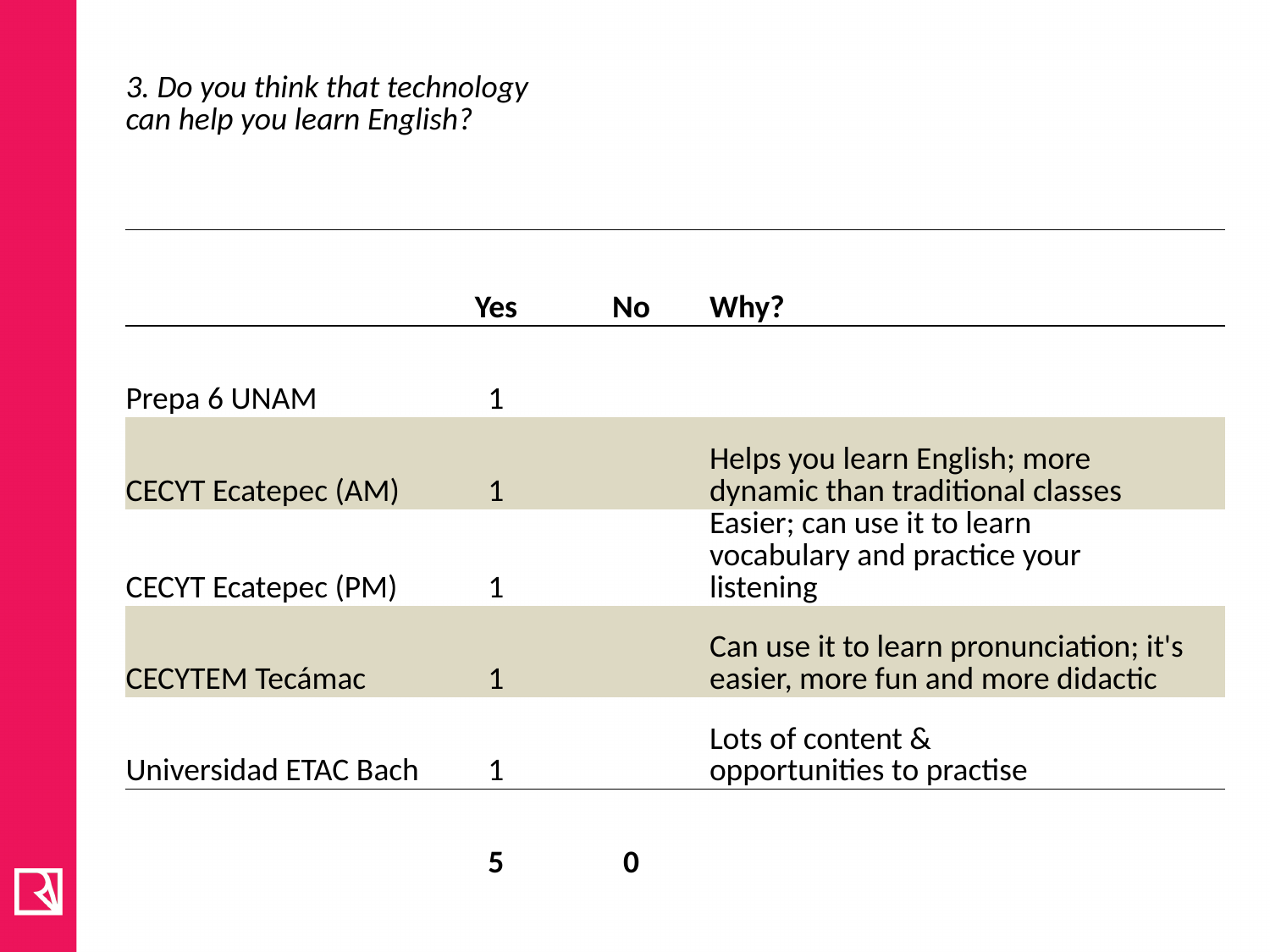

| 3. Do you think that technology can help you learn English? |  |  |  |  |  |  |  |
| --- | --- | --- | --- | --- | --- | --- | --- |
|  |  |  |  |  |  |  |  |
|  | Yes | No | Why? |  |  |  |  |
| Prepa 6 UNAM | 1 |  |  |  |  |  |  |
| CECYT Ecatepec (AM) | 1 |  | Helps you learn English; more dynamic than traditional classes |  |  |  |  |
| CECYT Ecatepec (PM) | 1 |  | Easier; can use it to learn vocabulary and practice your listening |  |  |  |  |
| CECYTEM Tecámac | 1 |  | Can use it to learn pronunciation; it's easier, more fun and more didactic |  |  |  |  |
| Universidad ETAC Bach | 1 |  | Lots of content & opportunities to practise |  |  |  |  |
|  | 5 | 0 |  |  |  |  |  |